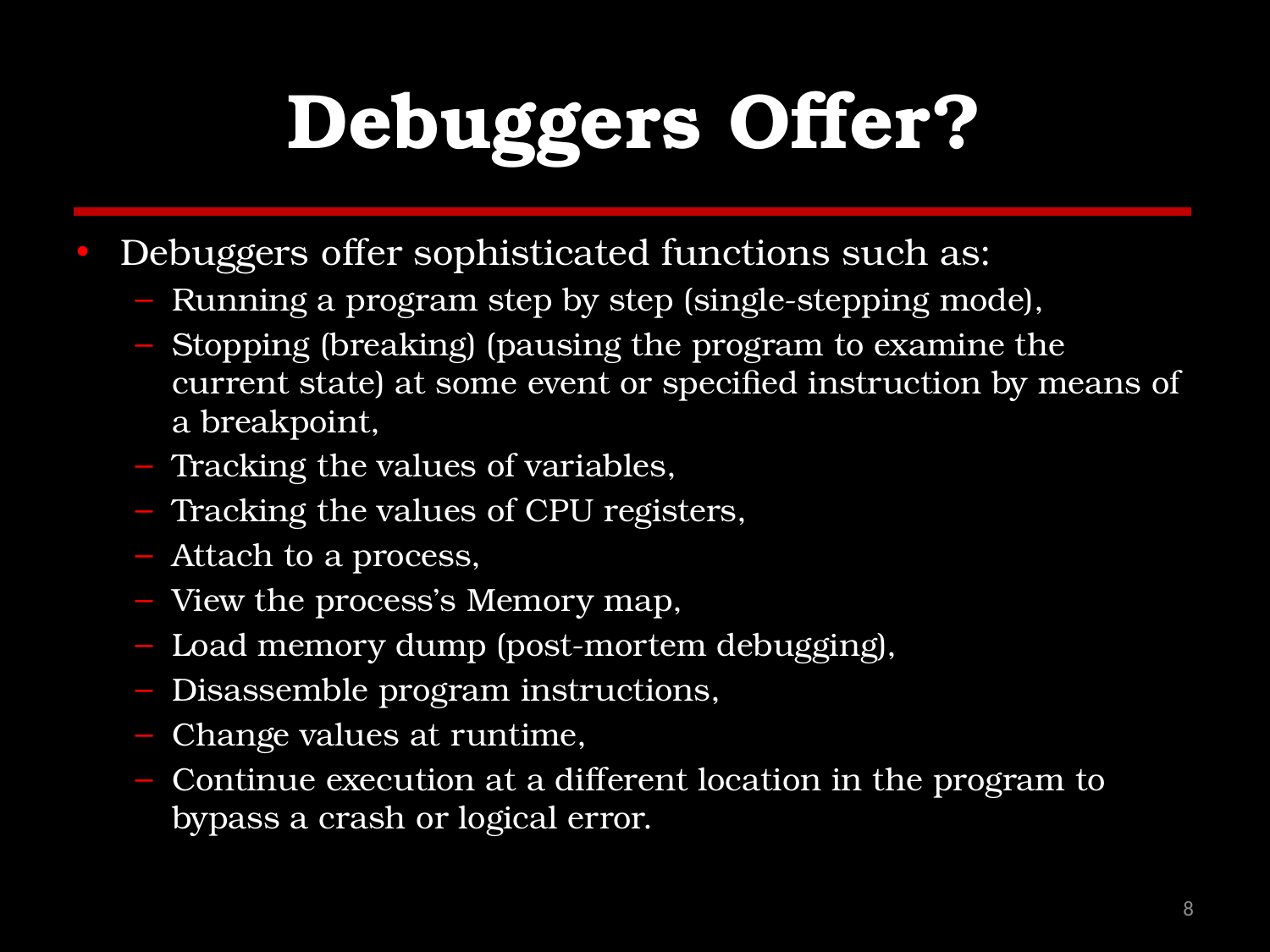

# Debuggers Offer?
Debuggers offer sophisticated functions such as:
Running a program step by step (single-stepping mode),
Stopping (breaking) (pausing the program to examine the current state) at some event or specified instruction by means of a breakpoint,
Tracking the values of variables,
Tracking the values of CPU registers,
Attach to a process,
View the process’s Memory map,
Load memory dump (post-mortem debugging),
Disassemble program instructions,
Change values at runtime,
Continue execution at a different location in the program to bypass a crash or logical error.
8